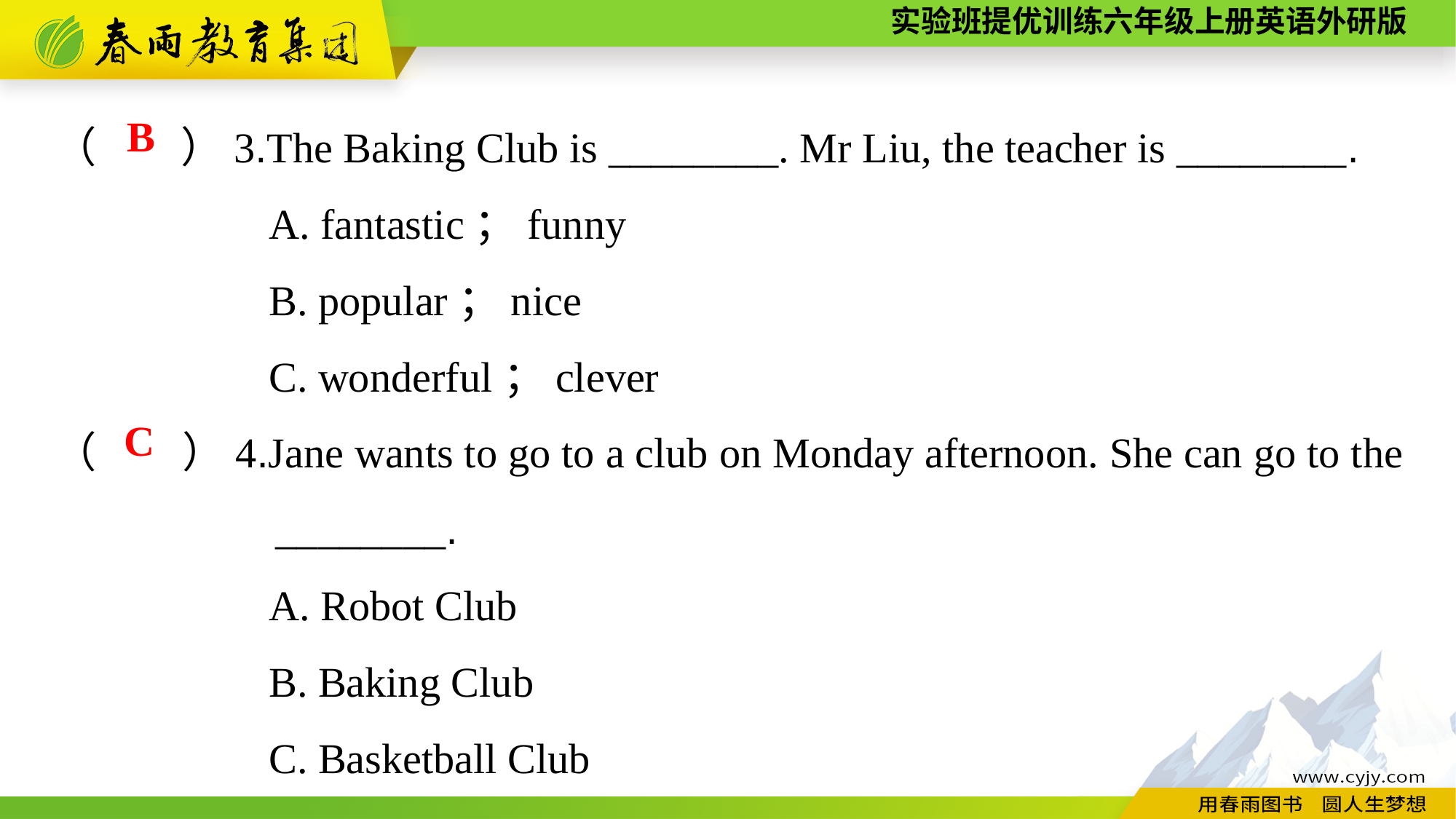

（　　）3.The Baking Club is ________. Mr Liu, the teacher is ________.
A. fantastic；funny
B. popular；nice
C. wonderful；clever
（　　）4.Jane wants to go to a club on Monday afternoon. She can go to the
                     ________.
A. Robot Club
B. Baking Club
C. Basketball Club
B
C